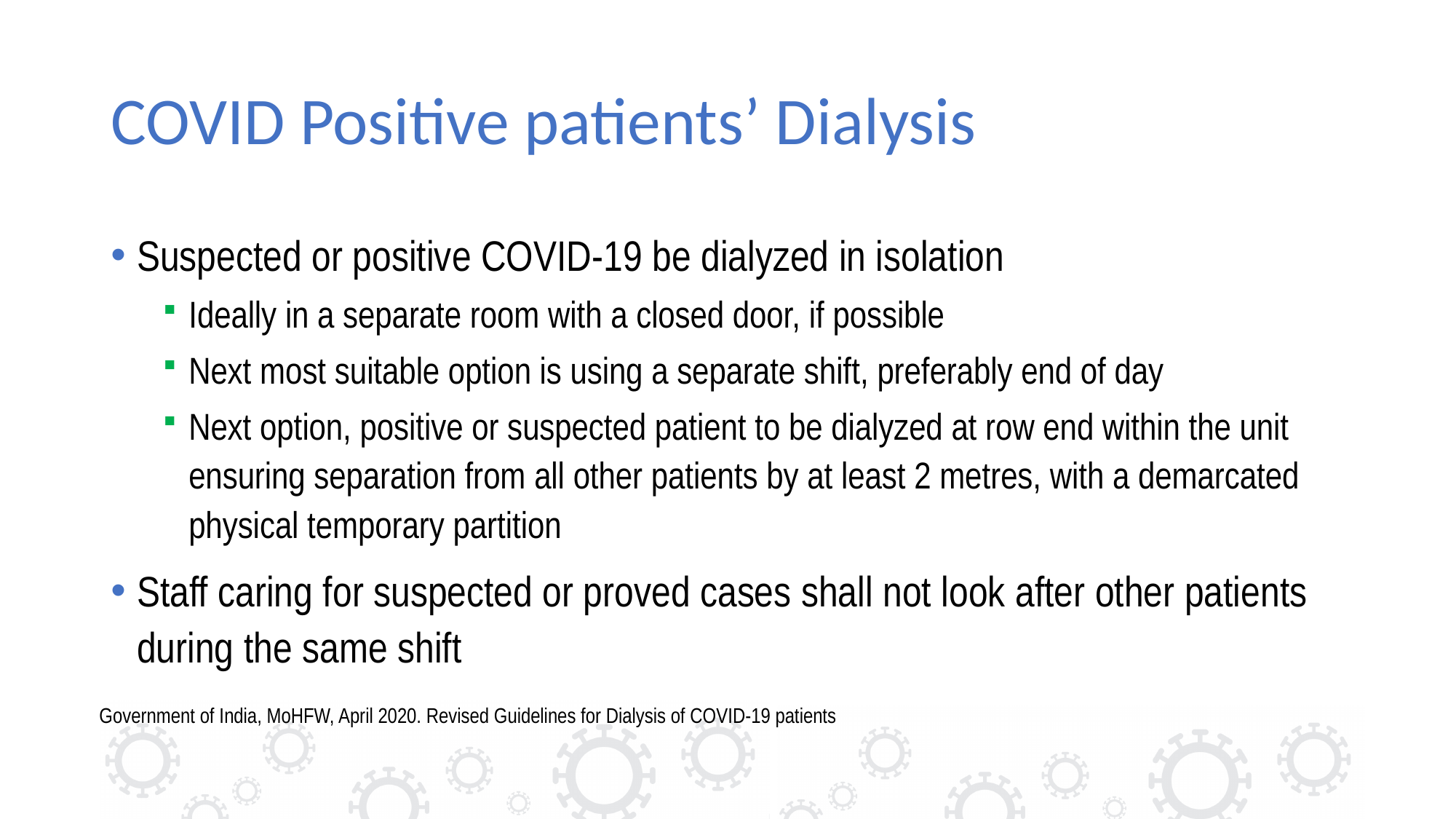

# COVID Positive patients’ Dialysis
Suspected or positive COVID-19 be dialyzed in isolation
Ideally in a separate room with a closed door, if possible
Next most suitable option is using a separate shift, preferably end of day
Next option, positive or suspected patient to be dialyzed at row end within the unit ensuring separation from all other patients by at least 2 metres, with a demarcated physical temporary partition
Staff caring for suspected or proved cases shall not look after other patients during the same shift

Government of India, MoHFW, April 2020. Revised Guidelines for Dialysis of COVID-19 patients